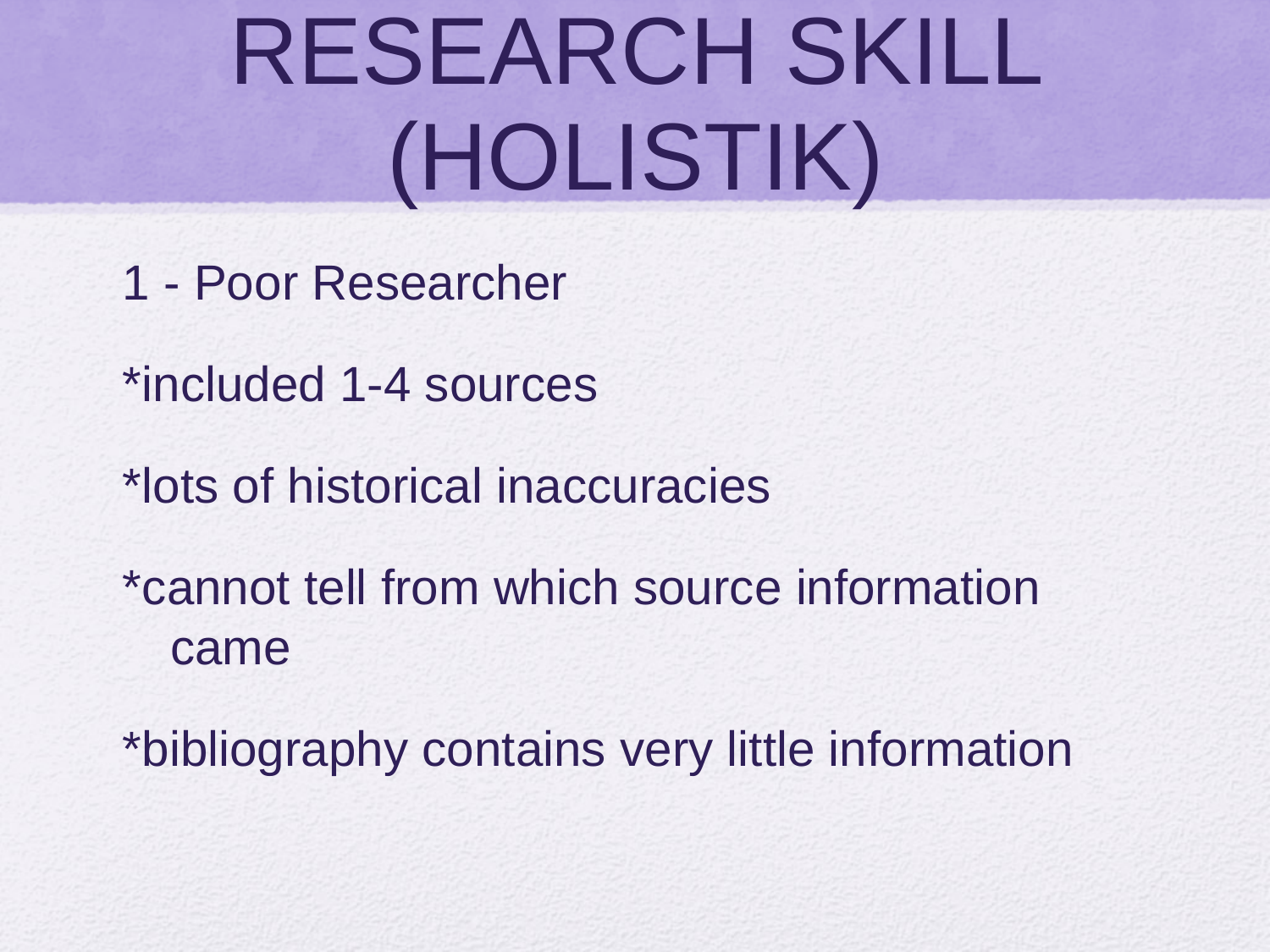

# RESEARCH SKILL (HOLISTIK)
1 - Poor Researcher
*included 1-4 sources
*lots of historical inaccuracies
*cannot tell from which source information came
*bibliography contains very little information